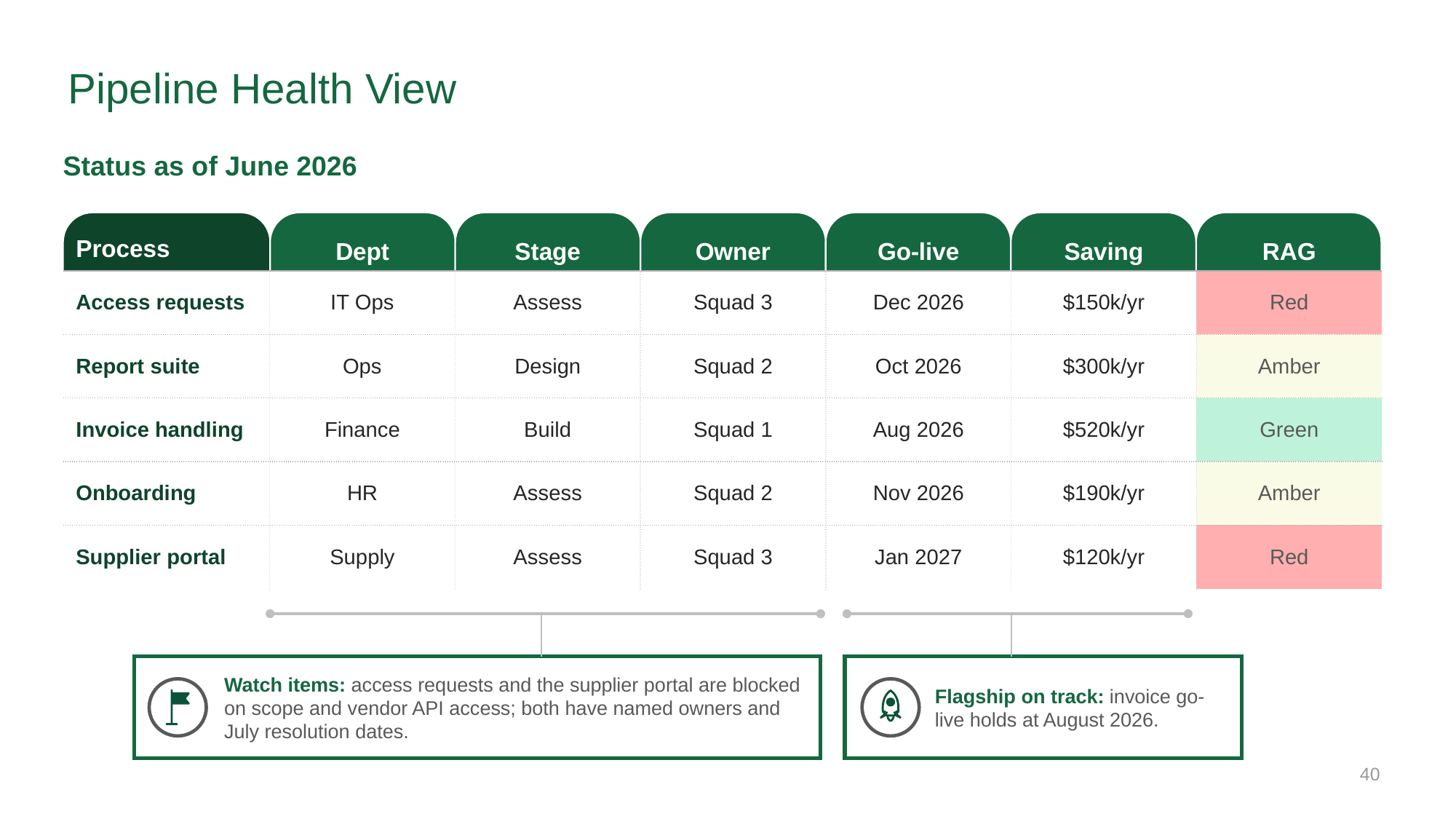

# Pipeline Health View
Status as of June 2026

| Process | Dept | Stage | Owner | Go-live | Saving | RAG |
| --- | --- | --- | --- | --- | --- | --- |
| Access requests | IT Ops | Assess | Squad 3 | Dec 2026 | $150k/yr | Red |
| Report suite | Ops | Design | Squad 2 | Oct 2026 | $300k/yr | Amber |
| Invoice handling | Finance | Build | Squad 1 | Aug 2026 | $520k/yr | Green |
| Onboarding | HR | Assess | Squad 2 | Nov 2026 | $190k/yr | Amber |
| Supplier portal | Supply | Assess | Squad 3 | Jan 2027 | $120k/yr | Red |
Watch items: access requests and the supplier portal are blocked on scope and vendor API access; both have named owners and July resolution dates.
Flagship on track: invoice go-live holds at August 2026.

40